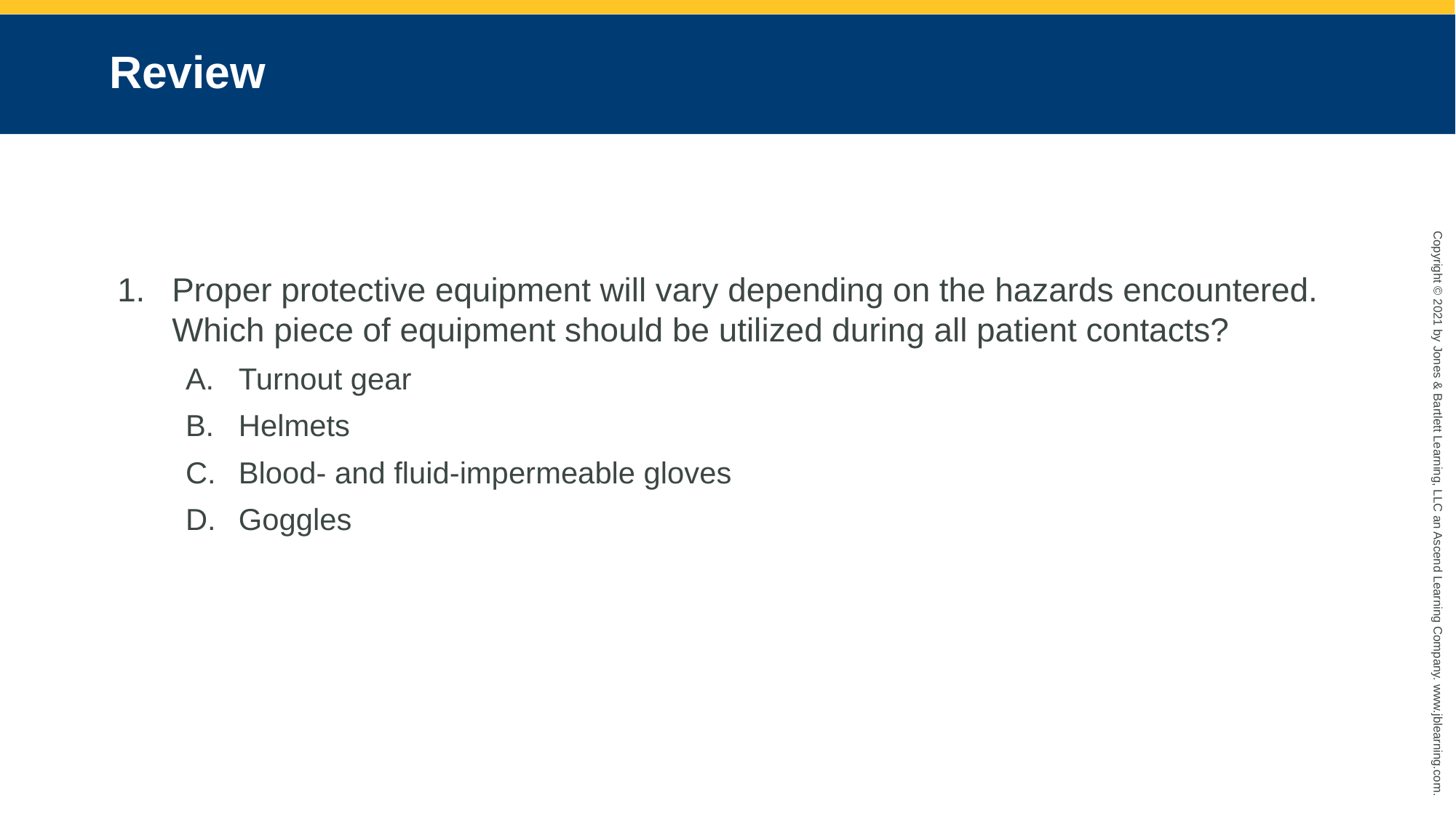

# Review
Proper protective equipment will vary depending on the hazards encountered. Which piece of equipment should be utilized during all patient contacts?
Turnout gear
Helmets
Blood- and fluid-impermeable gloves
Goggles